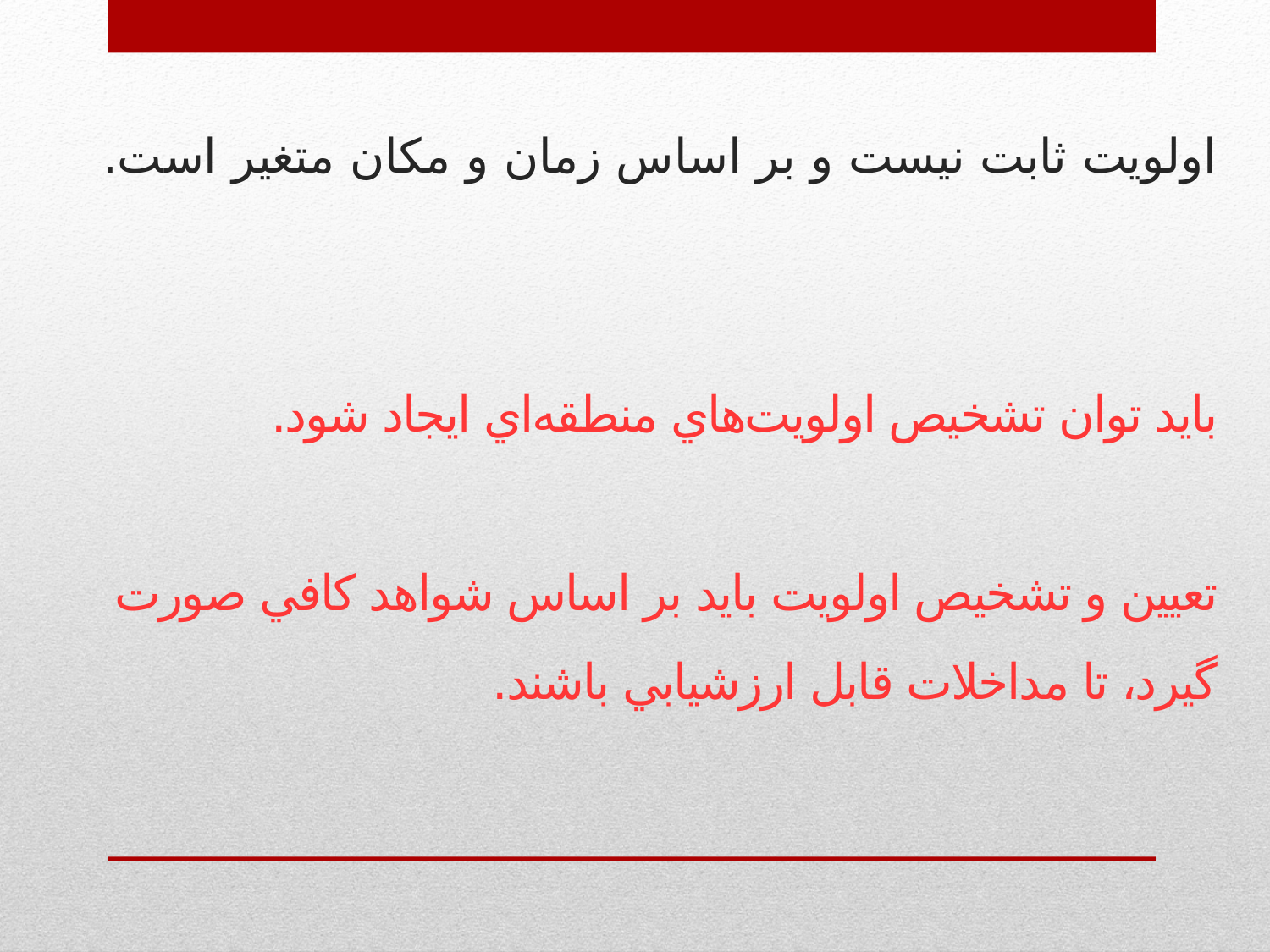

# اولويت ثابت نيست و بر اساس زمان و مكان متغير است.
بايد توان تشخيص اولويت‌هاي منطقه‌اي ايجاد شود.
تعيين و تشخيص اولويت بايد بر اساس شواهد كافي صورت گيرد، تا مداخلات قابل ارزشيابي باشند.